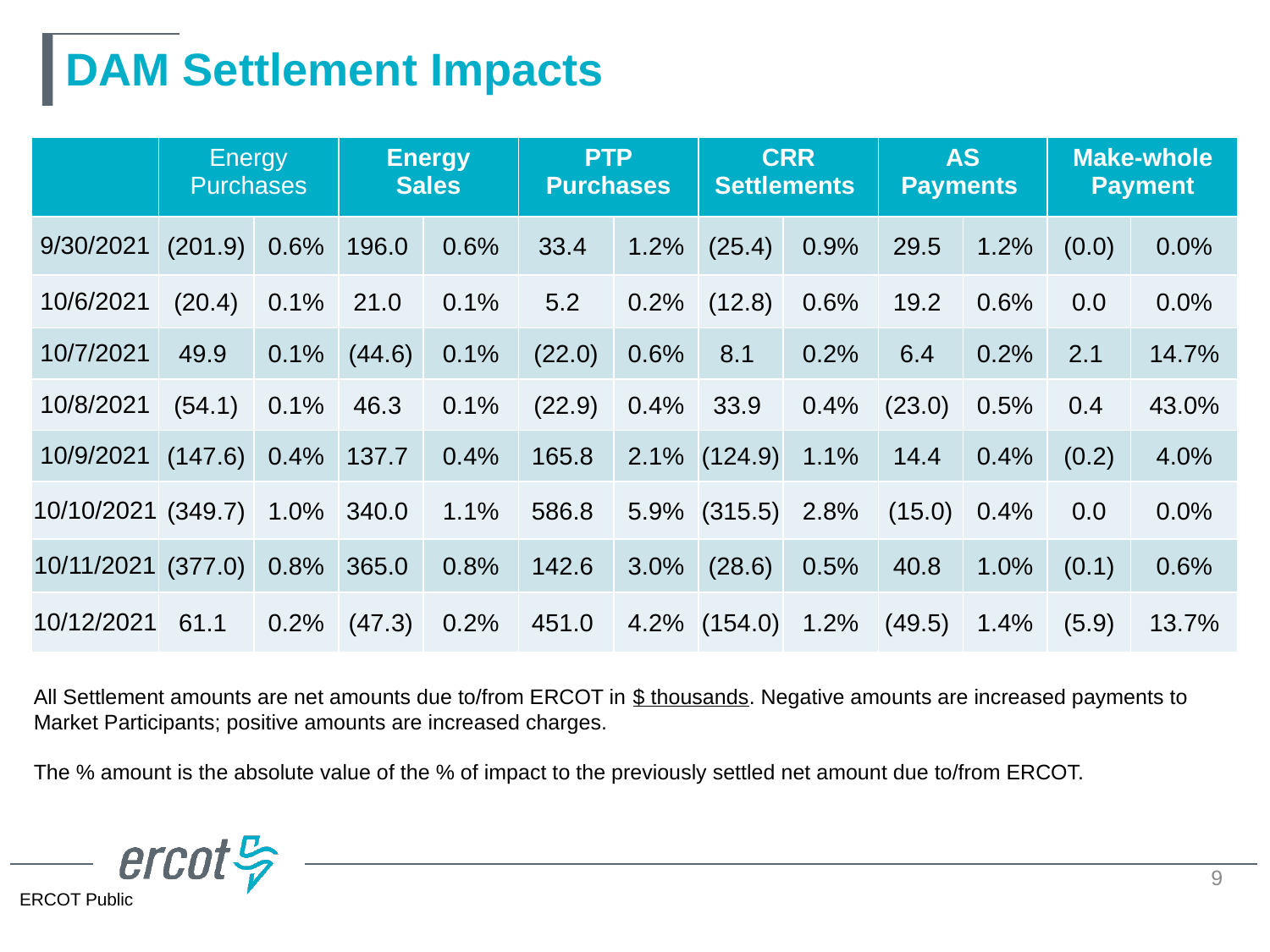

# DAM Settlement Impacts
|  | Energy Purchases |  | Energy Sales |  | PTP Purchases |  | CRR Settlements |  | AS Payments |  | Make-whole Payment |  |
| --- | --- | --- | --- | --- | --- | --- | --- | --- | --- | --- | --- | --- |
| 9/30/2021 | (201.9) | 0.6% | 196.0 | 0.6% | 33.4 | 1.2% | (25.4) | 0.9% | 29.5 | 1.2% | (0.0) | 0.0% |
| 10/6/2021 | (20.4) | 0.1% | 21.0 | 0.1% | 5.2 | 0.2% | (12.8) | 0.6% | 19.2 | 0.6% | 0.0 | 0.0% |
| 10/7/2021 | 49.9 | 0.1% | (44.6) | 0.1% | (22.0) | 0.6% | 8.1 | 0.2% | 6.4 | 0.2% | 2.1 | 14.7% |
| 10/8/2021 | (54.1) | 0.1% | 46.3 | 0.1% | (22.9) | 0.4% | 33.9 | 0.4% | (23.0) | 0.5% | 0.4 | 43.0% |
| 10/9/2021 | (147.6) | 0.4% | 137.7 | 0.4% | 165.8 | 2.1% | (124.9) | 1.1% | 14.4 | 0.4% | (0.2) | 4.0% |
| 10/10/2021 | (349.7) | 1.0% | 340.0 | 1.1% | 586.8 | 5.9% | (315.5) | 2.8% | (15.0) | 0.4% | 0.0 | 0.0% |
| 10/11/2021 | (377.0) | 0.8% | 365.0 | 0.8% | 142.6 | 3.0% | (28.6) | 0.5% | 40.8 | 1.0% | (0.1) | 0.6% |
| 10/12/2021 | 61.1 | 0.2% | (47.3) | 0.2% | 451.0 | 4.2% | (154.0) | 1.2% | (49.5) | 1.4% | (5.9) | 13.7% |
All Settlement amounts are net amounts due to/from ERCOT in $ thousands. Negative amounts are increased payments to Market Participants; positive amounts are increased charges.

The % amount is the absolute value of the % of impact to the previously settled net amount due to/from ERCOT.

9